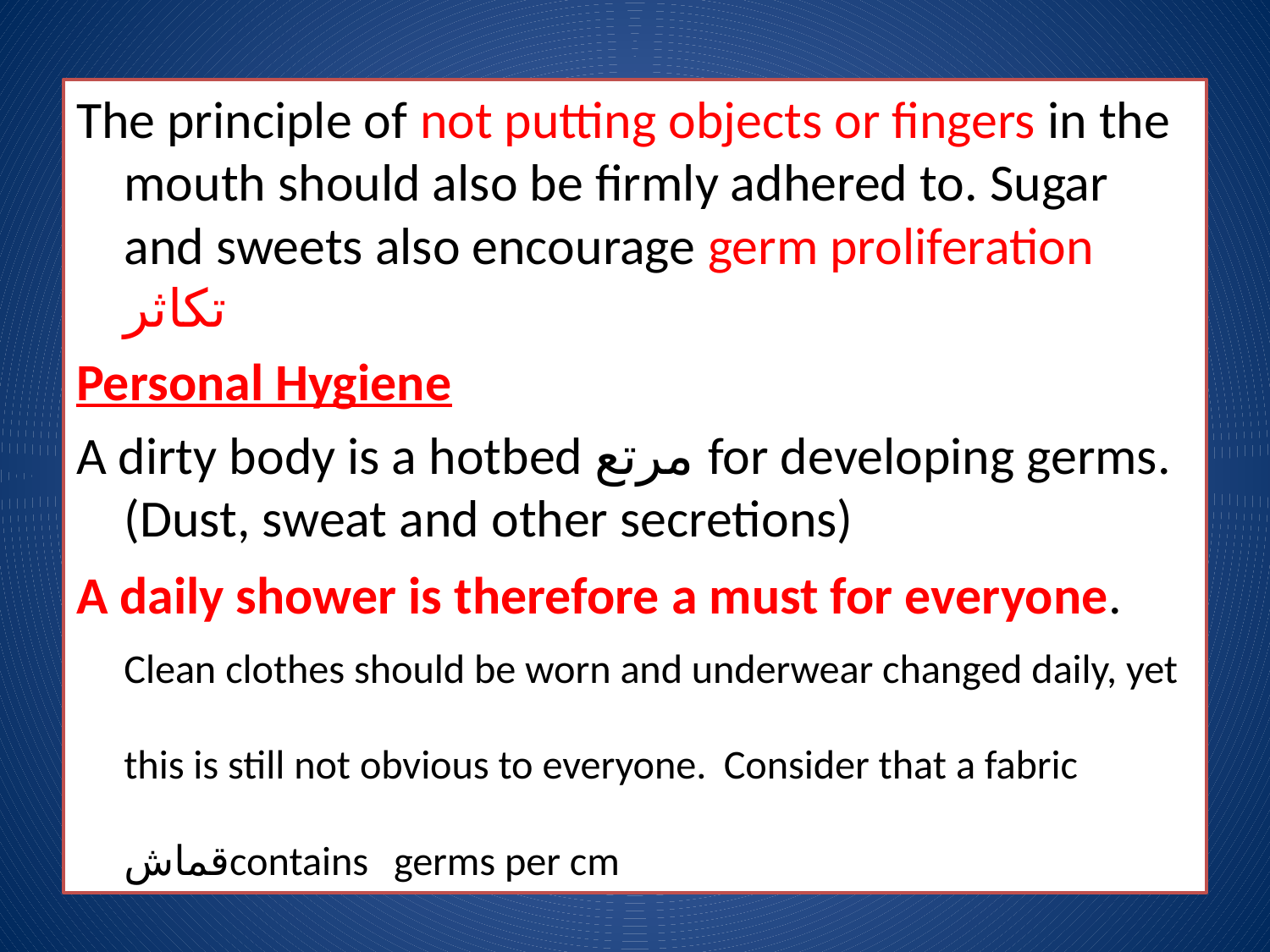

The principle of not putting objects or fingers in the mouth should also be firmly adhered to. Sugar and sweets also encourage germ proliferation تكاثر
Personal Hygiene
A dirty body is a hotbed مرتع for developing germs. (Dust, sweat and other secretions)
A daily shower is therefore a must for everyone.
Clean clothes should be worn and underwear changed daily, yet this is still not obvious to everyone. Consider that a fabric قماشcontains  germs per cm